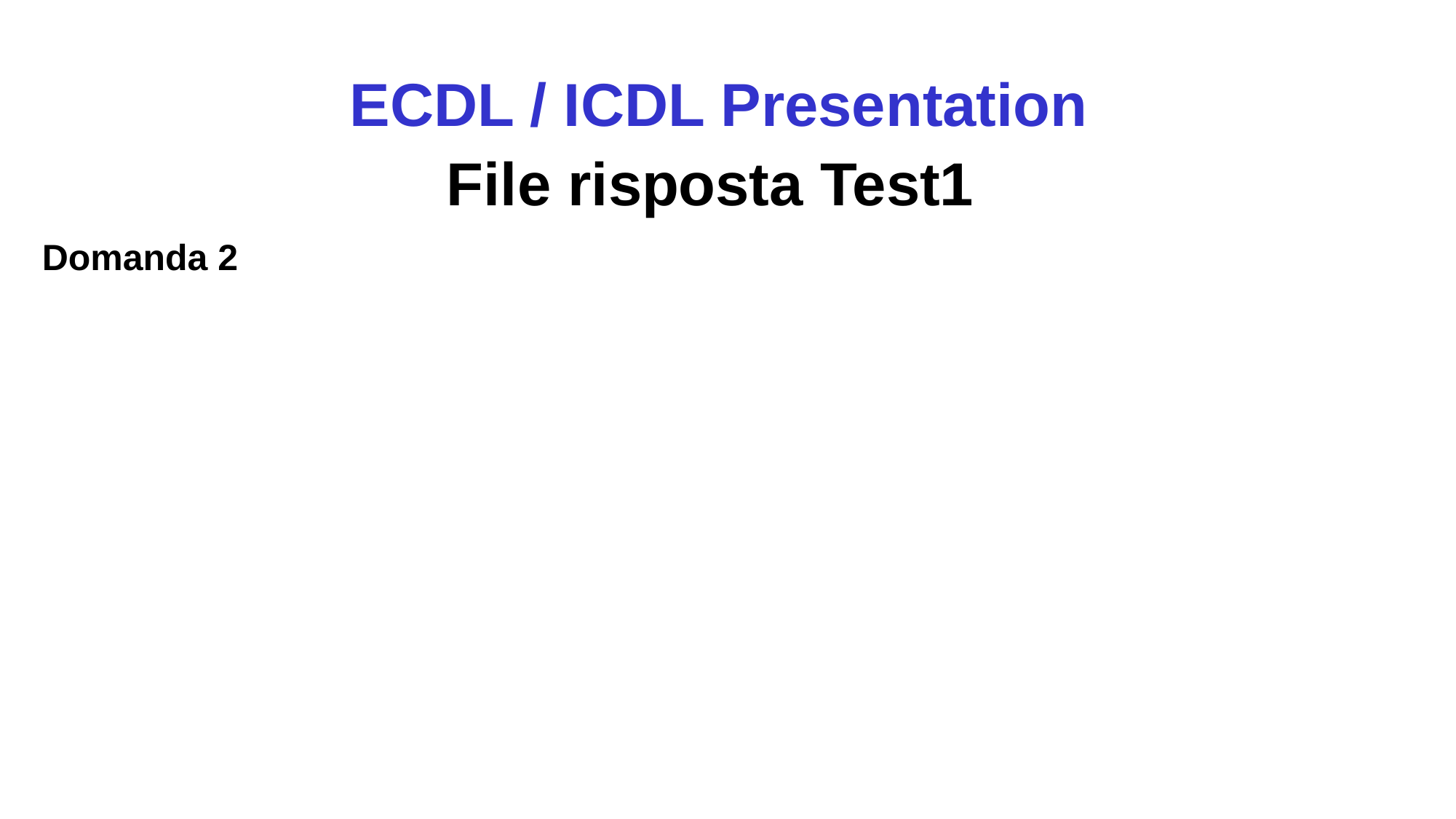

# ECDL / ICDL Presentation File risposta Test1

Domanda 2